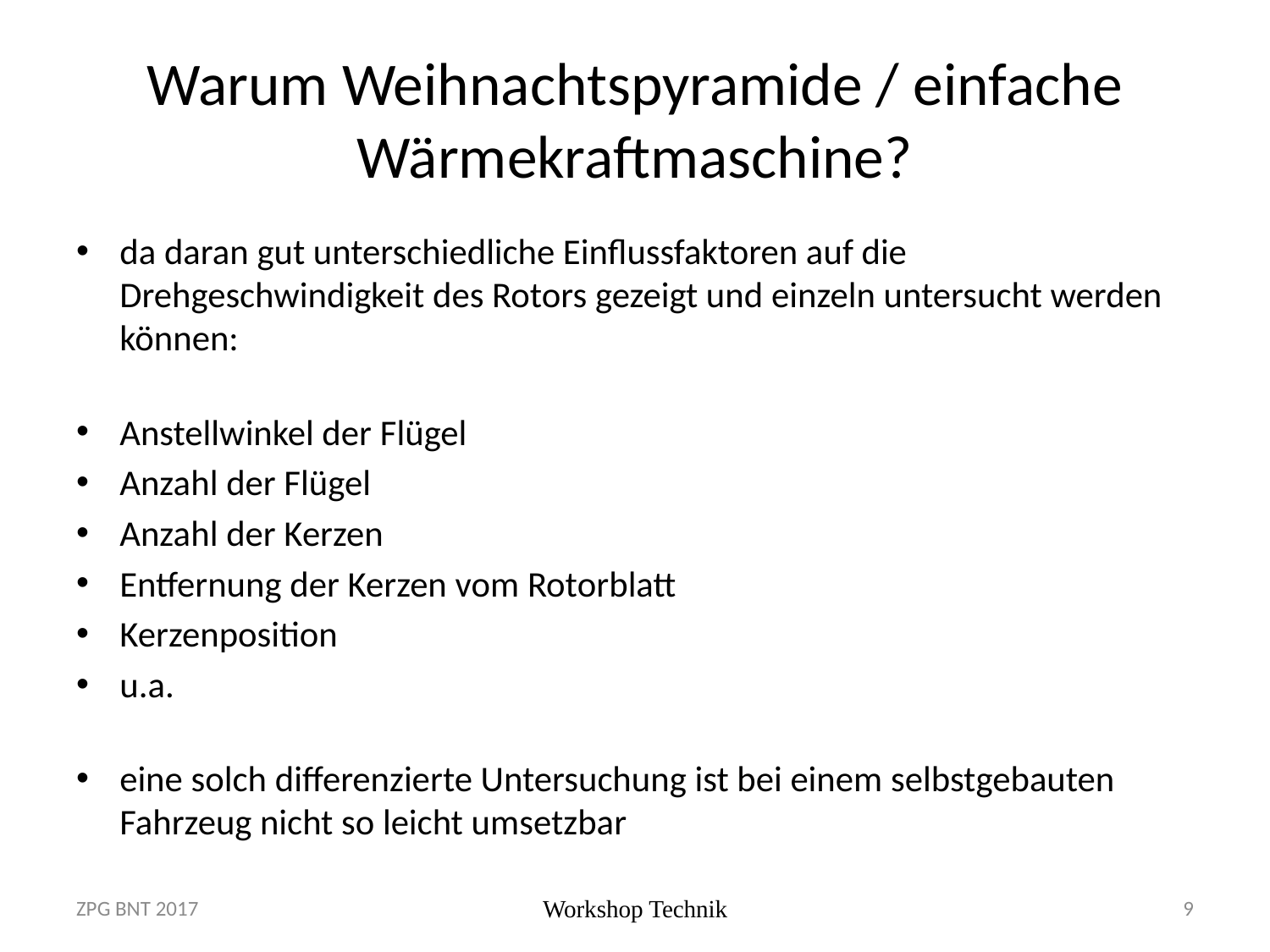

# Warum Weihnachtspyramide / einfache Wärmekraftmaschine?
da daran gut unterschiedliche Einflussfaktoren auf die Drehgeschwindigkeit des Rotors gezeigt und einzeln untersucht werden können:
Anstellwinkel der Flügel
Anzahl der Flügel
Anzahl der Kerzen
Entfernung der Kerzen vom Rotorblatt
Kerzenposition
u.a.
eine solch differenzierte Untersuchung ist bei einem selbstgebauten Fahrzeug nicht so leicht umsetzbar

ZPG BNT 2017
Workshop Technik
9